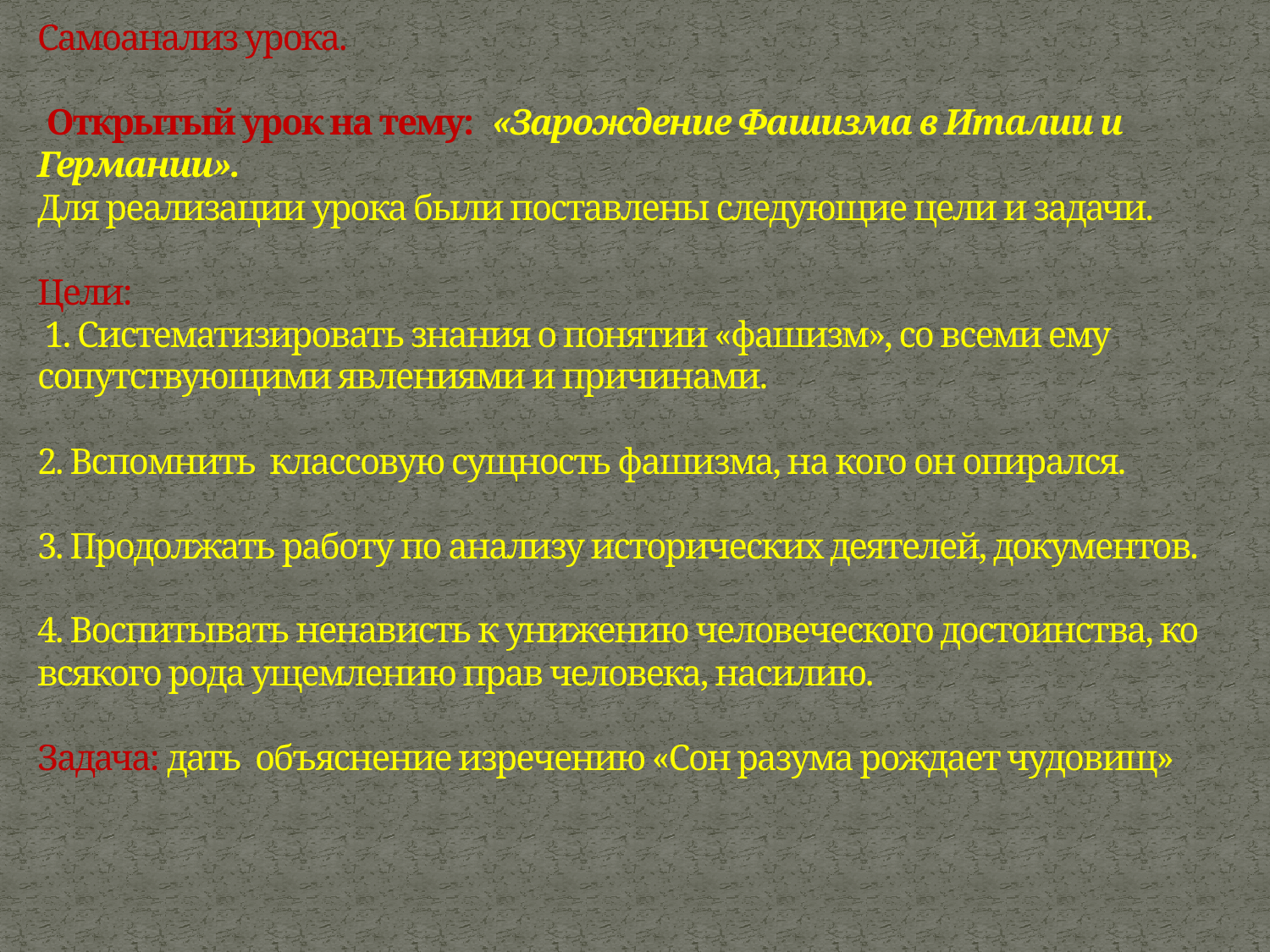

# Самоанализ урока. Открытый урок на тему:  «Зарождение Фашизма в Италии и Германии». Для реализации урока были поставлены следующие цели и задачи. Цели: 1. Систематизировать знания о понятии «фашизм», со всеми ему сопутствующими явлениями и причинами. 2. Вспомнить  классовую сущность фашизма, на кого он опирался. 3. Продолжать работу по анализу исторических деятелей, документов. 4. Воспитывать ненависть к унижению человеческого достоинства, ко всякого рода ущемлению прав человека, насилию. Задача: дать  объяснение изречению «Сон разума рождает чудовищ»